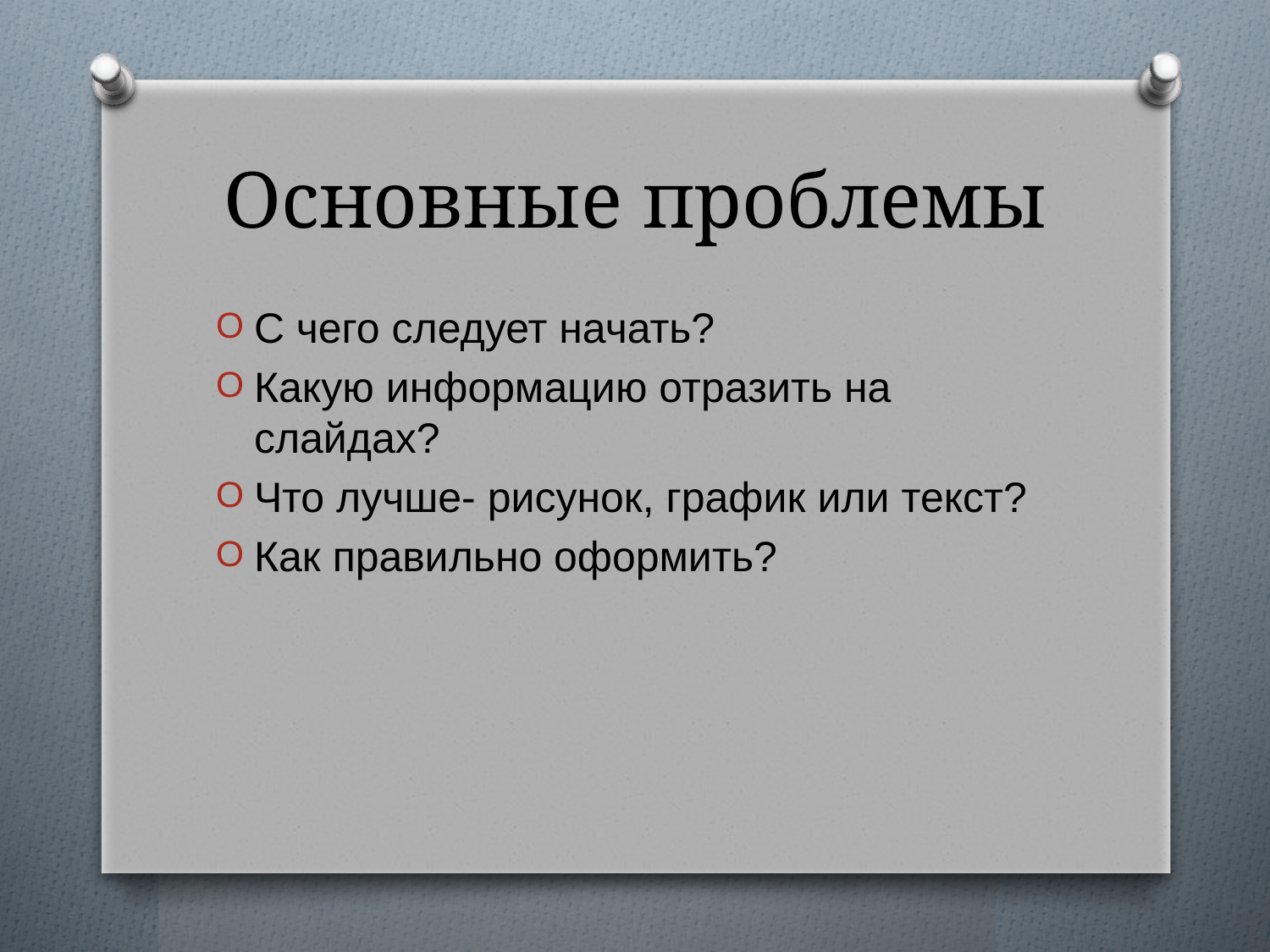

# Основные проблемы
С чего следует начать?
Какую информацию отразить на слайдах?
Что лучше- рисунок, график или текст?
Как правильно оформить?